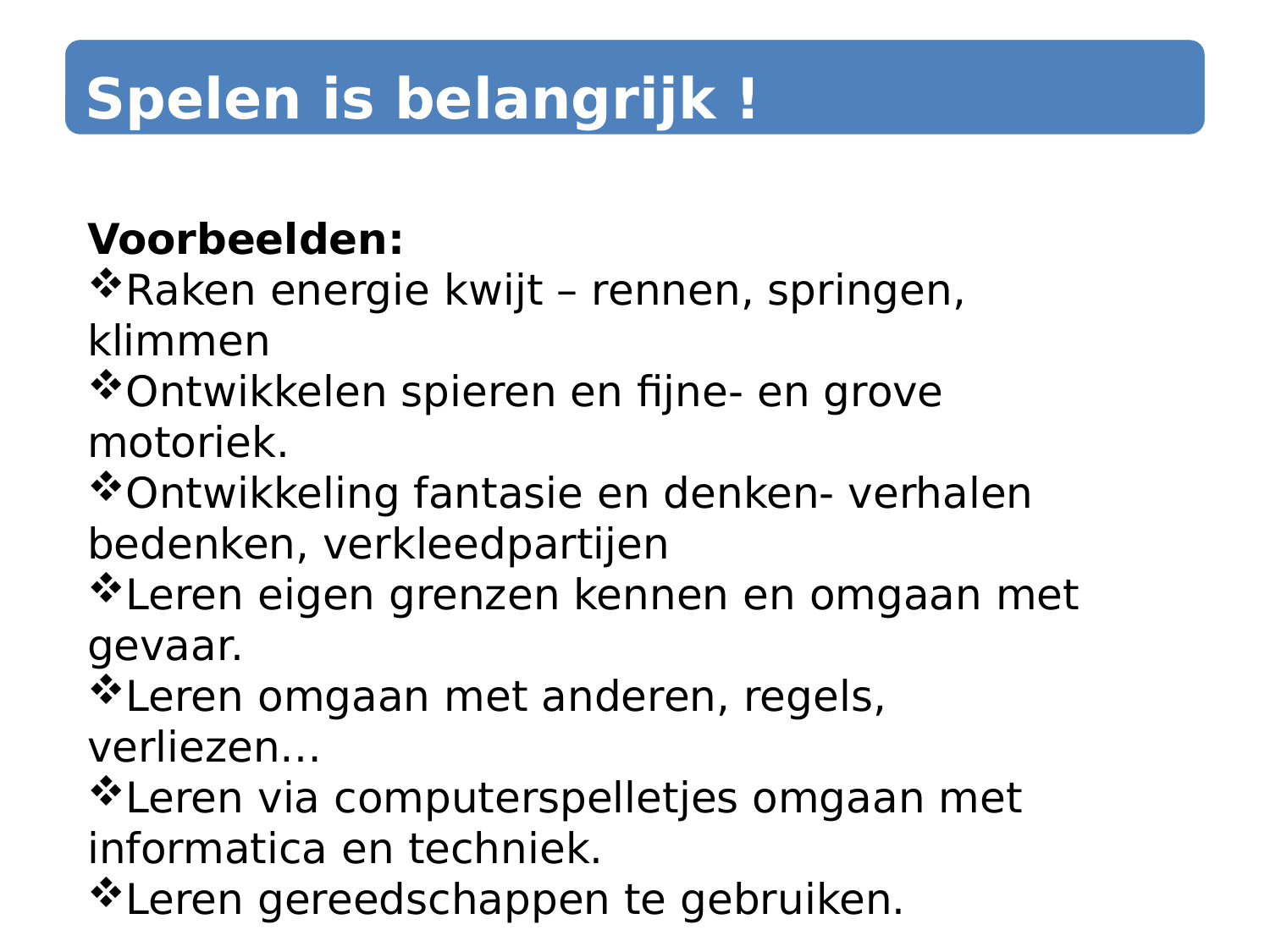

Spelen is belangrijk !
Voorbeelden:
Raken energie kwijt – rennen, springen, klimmen
Ontwikkelen spieren en fijne- en grove motoriek.
Ontwikkeling fantasie en denken- verhalen bedenken, verkleedpartijen
Leren eigen grenzen kennen en omgaan met gevaar.
Leren omgaan met anderen, regels, verliezen…
Leren via computerspelletjes omgaan met informatica en techniek.
Leren gereedschappen te gebruiken.